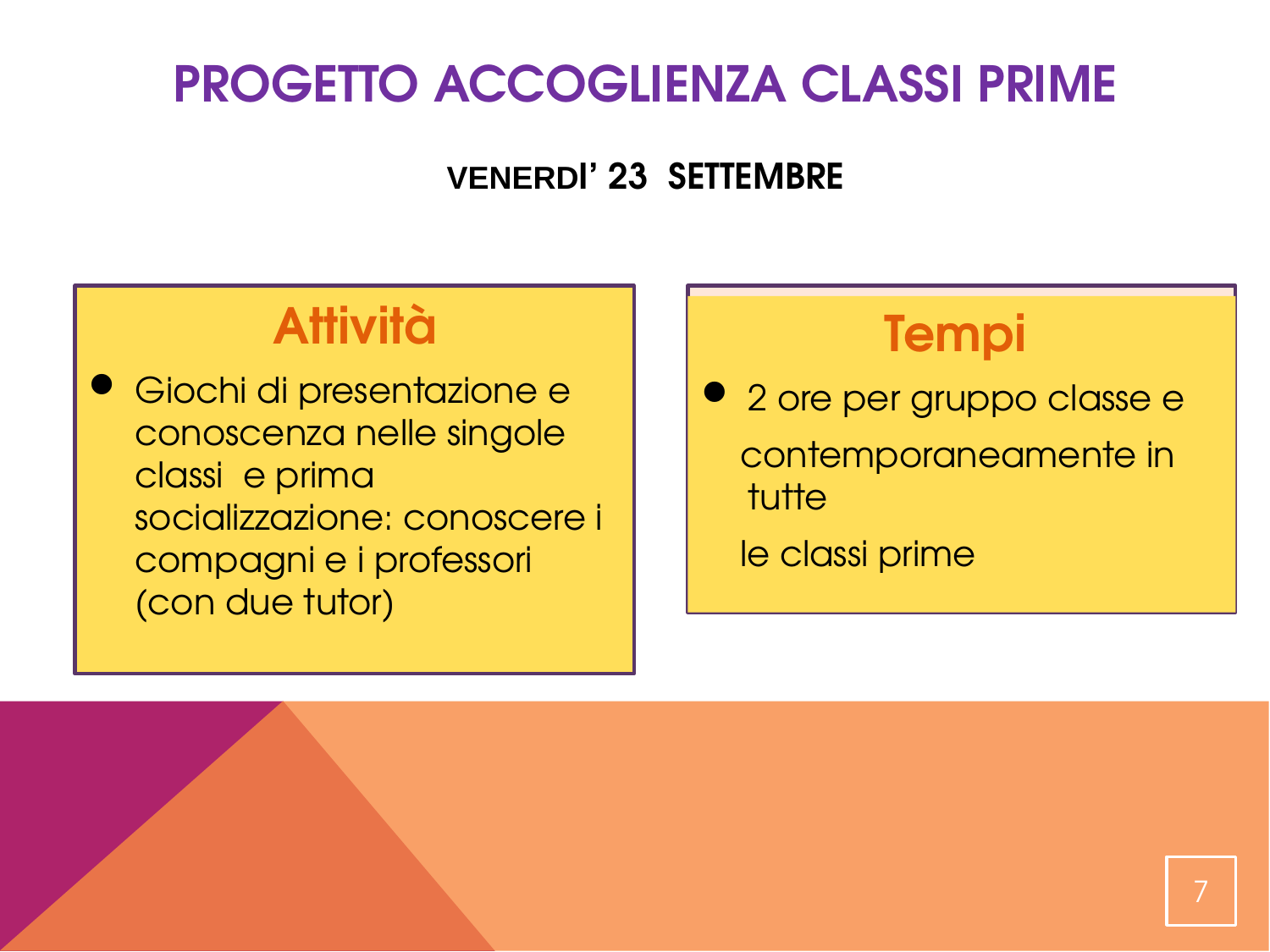

Progetto Accoglienza classi prime
VENERDI’ 23  SETTEMBRE

Attività
Giochi di presentazione e conoscenza nelle singole classi  e prima socializzazione: conoscere i compagni e i professori (con due tutor)

Tempi
2 ore per gruppo classe e
    contemporaneamente in tutte
    le classi prime

7